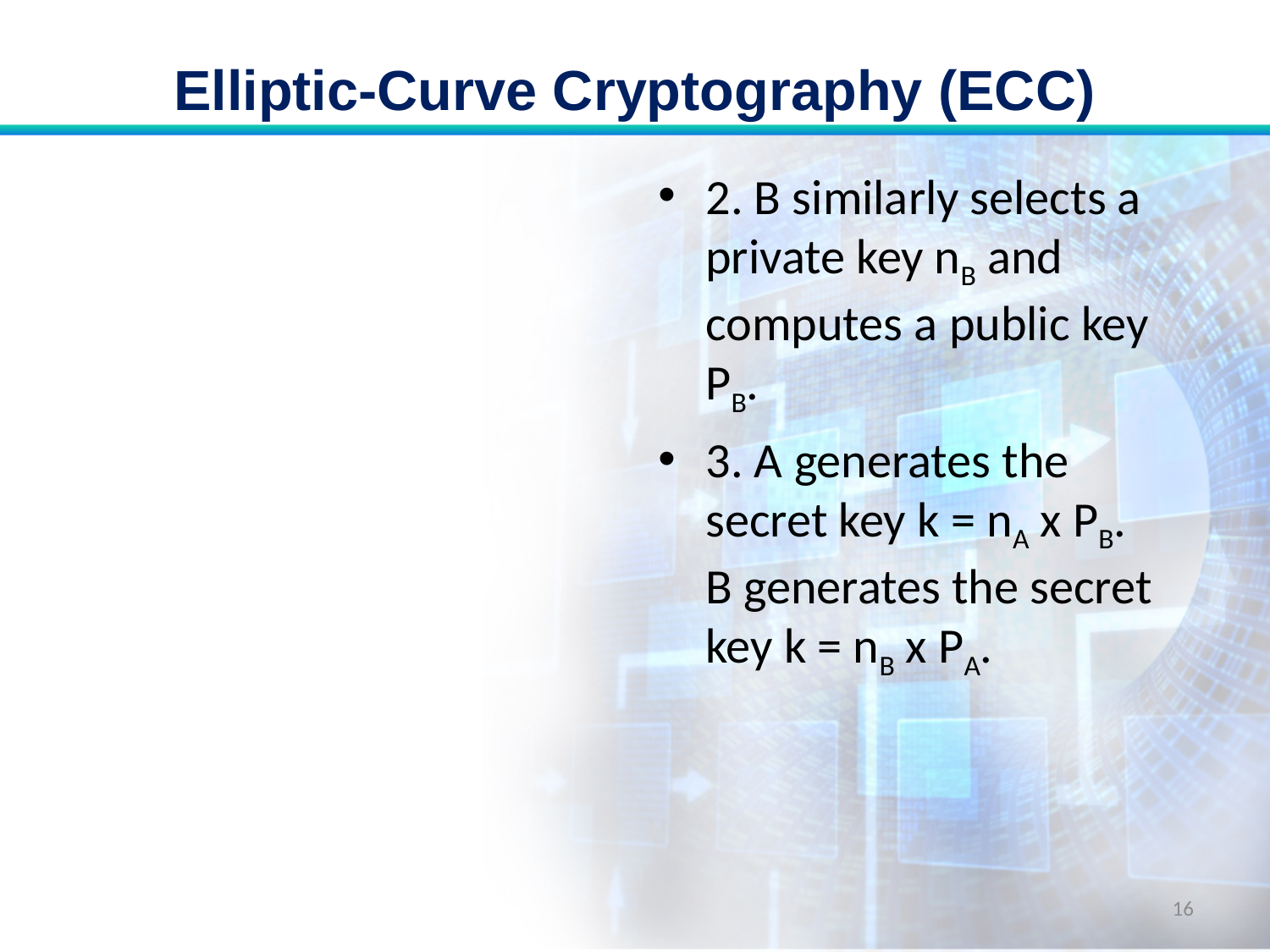

# Elliptic-Curve Cryptography (ECC)
2. B similarly selects a private key nB and computes a public key PB.
3. A generates the secret key k = nA x PB. B generates the secret key k = nB x PA.
16